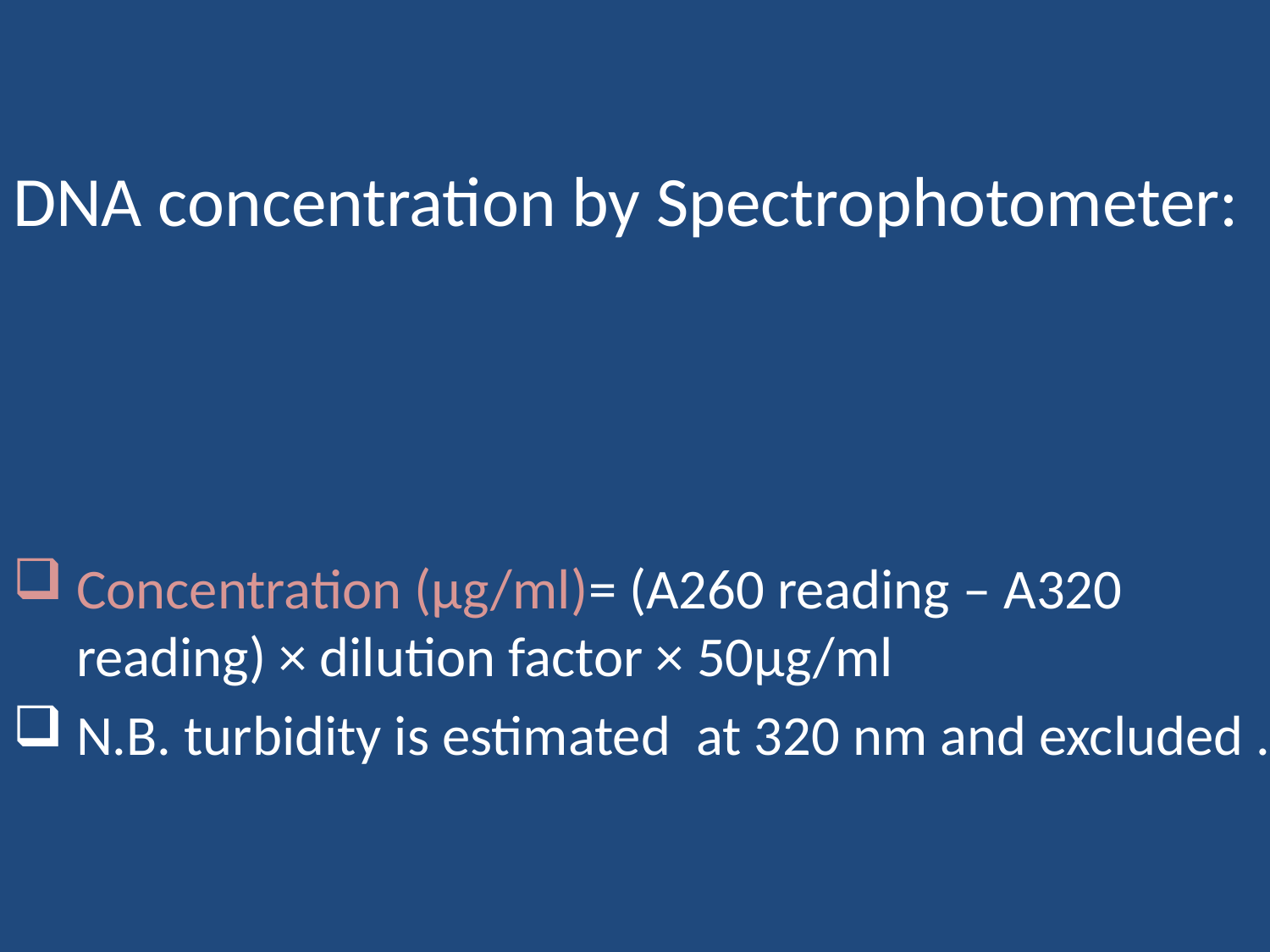

# DNA concentration by Spectrophotometer:
Concentration (µg/ml)= (A260 reading – A320 reading) × dilution factor × 50µg/ml
N.B. turbidity is estimated  at 320 nm and excluded .